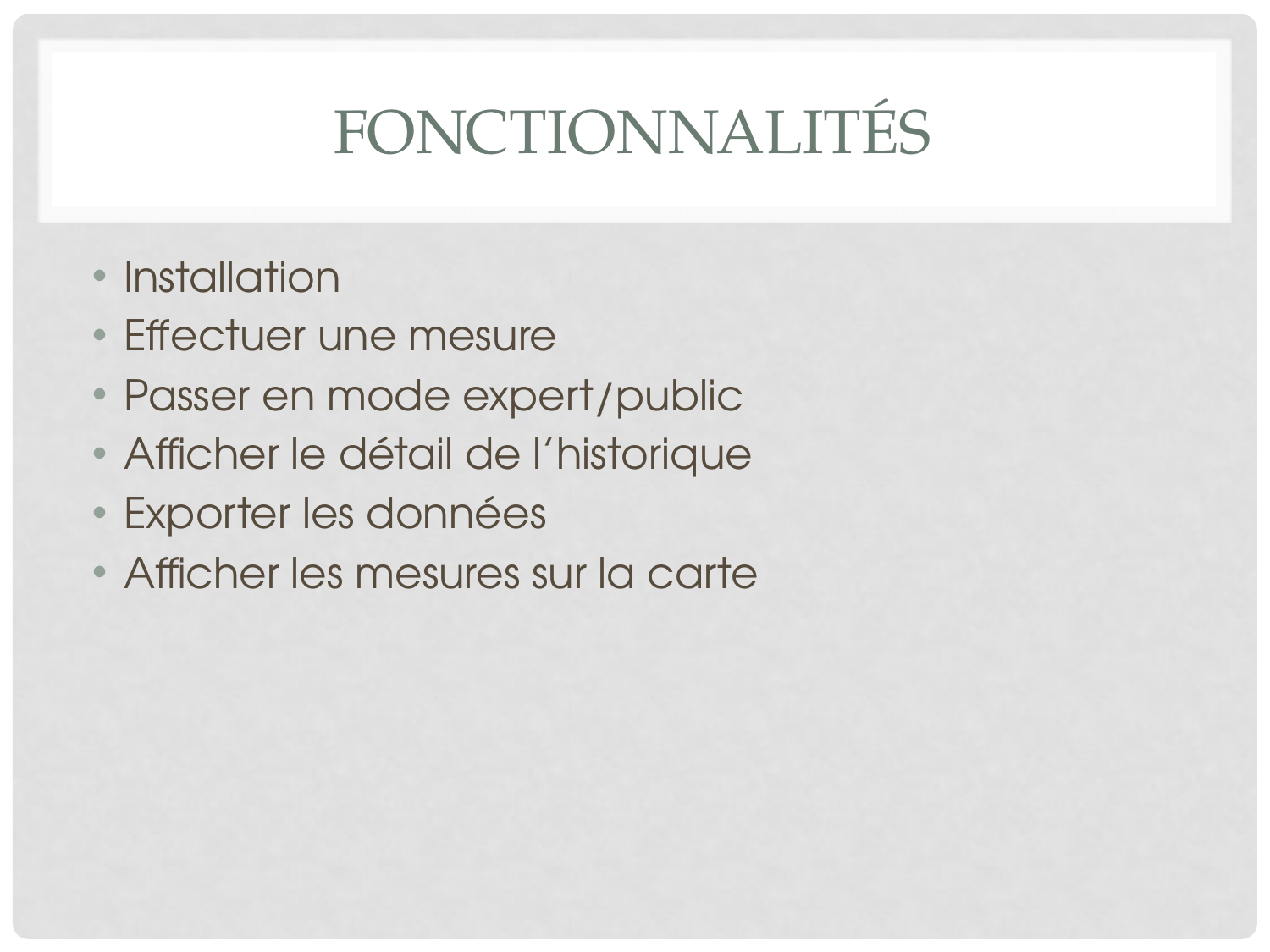

# Fonctionnalités
Installation
Effectuer une mesure
Passer en mode expert/public
Afficher le détail de l’historique
Exporter les données
Afficher les mesures sur la carte